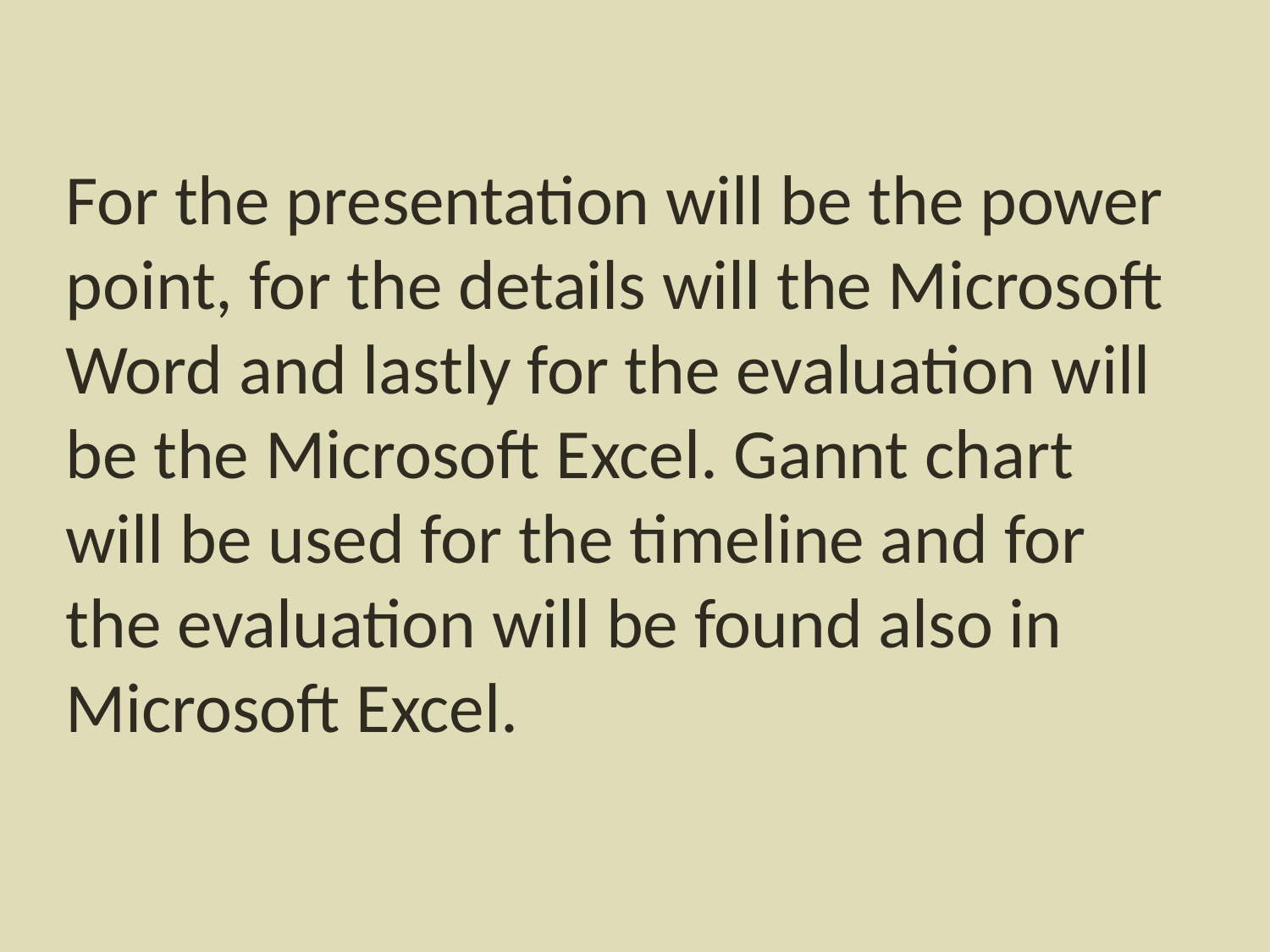

For the presentation will be the power point, for the details will the Microsoft Word and lastly for the evaluation will be the Microsoft Excel. Gannt chart will be used for the timeline and for the evaluation will be found also in Microsoft Excel.